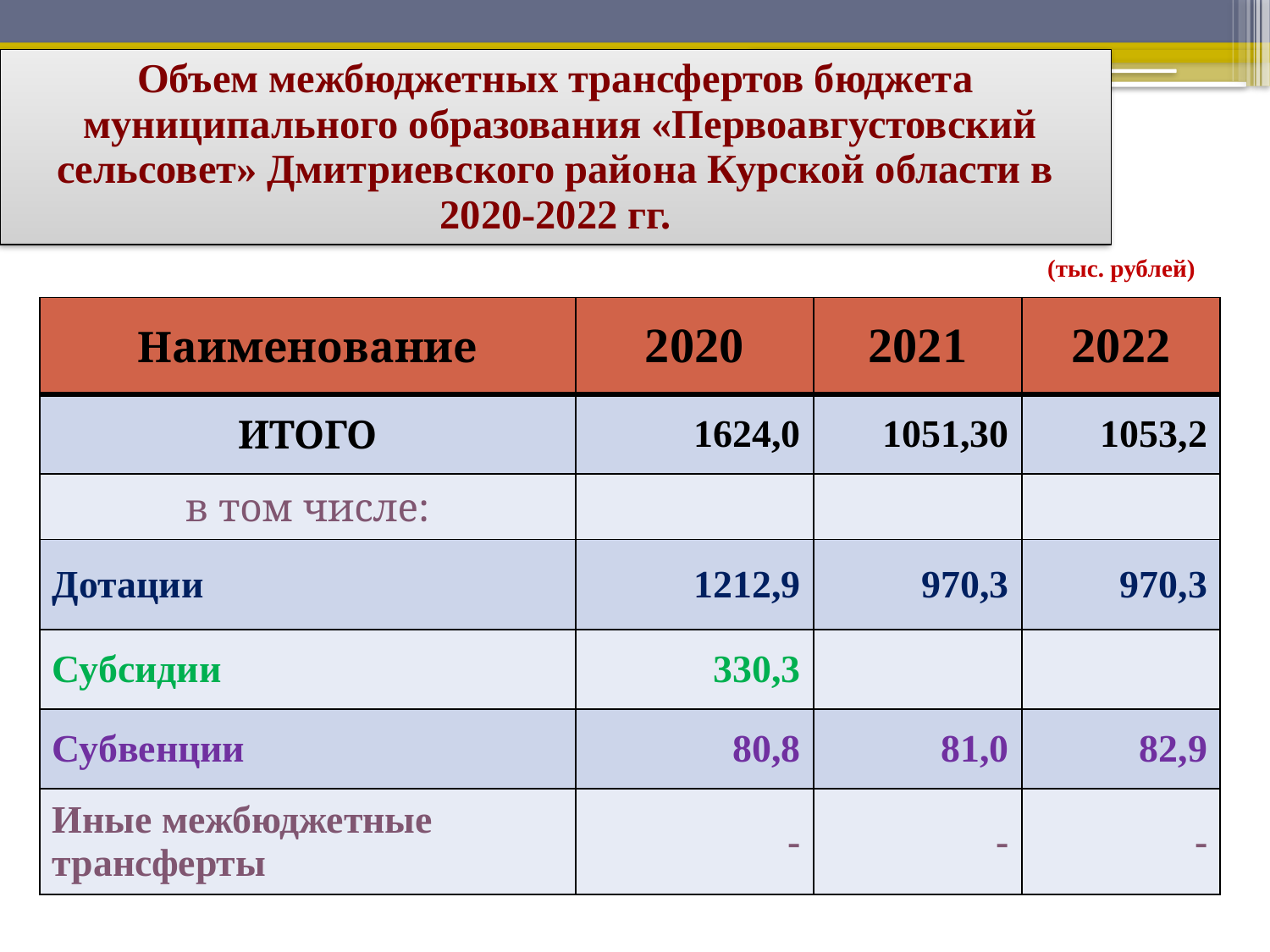

Объем межбюджетных трансфертов бюджета
 муниципального образования «Первоавгустовский сельсовет» Дмитриевского района Курской области в 2020-2022 гг.
(тыс. рублей)
| Наименование | 2020 | 2021 | 2022 |
| --- | --- | --- | --- |
| ИТОГО | 1624,0 | 1051,30 | 1053,2 |
| в том числе: |  |  |  |
| Дотации | 1212,9 | 970,3 | 970,3 |
| Субсидии | 330,3 |  |  |
| Субвенции | 80,8 | 81,0 | 82,9 |
| Иные межбюджетные трансферты | - | - | - |